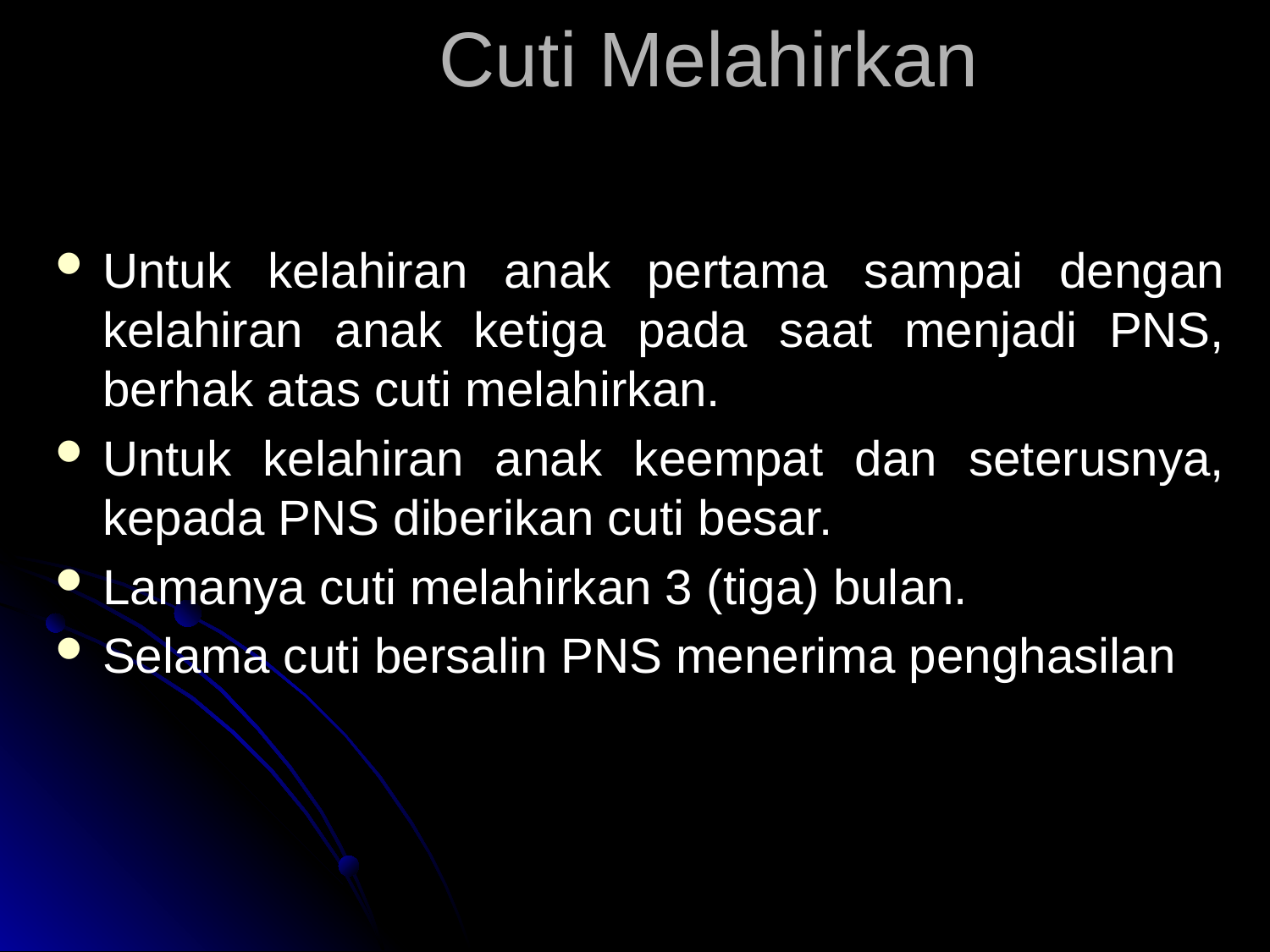

# Cuti Melahirkan
Untuk kelahiran anak pertama sampai dengan kelahiran anak ketiga pada saat menjadi PNS, berhak atas cuti melahirkan.
Untuk kelahiran anak keempat dan seterusnya, kepada PNS diberikan cuti besar.
Lamanya cuti melahirkan 3 (tiga) bulan.
Selama cuti bersalin PNS menerima penghasilan